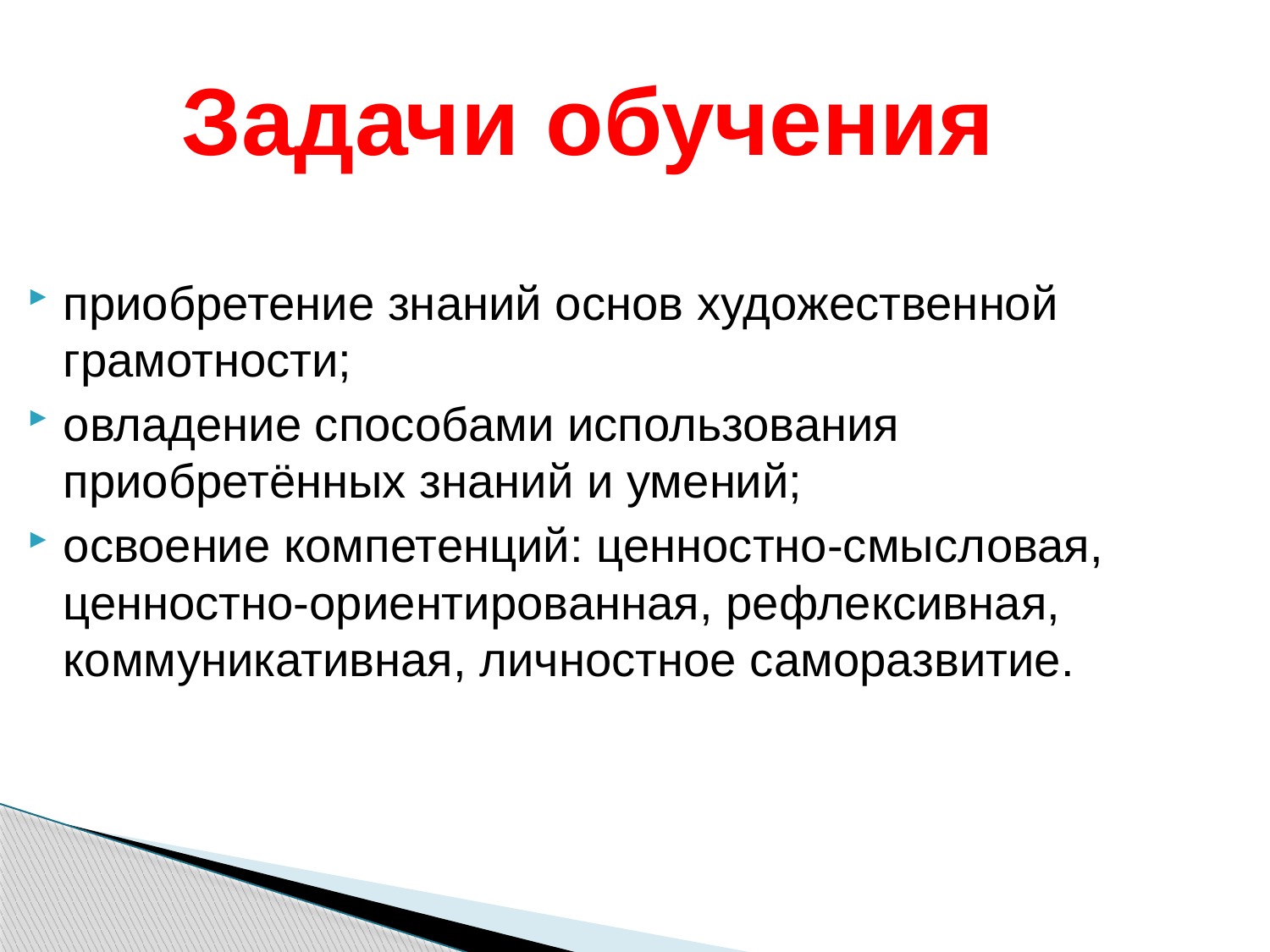

# Задачи обучения
приобретение знаний основ художественной грамотности;
овладение способами использования приобретённых знаний и умений;
освоение компетенций: ценностно-смысловая, ценностно-ориентированная, рефлексивная, коммуникативная, личностное саморазвитие.